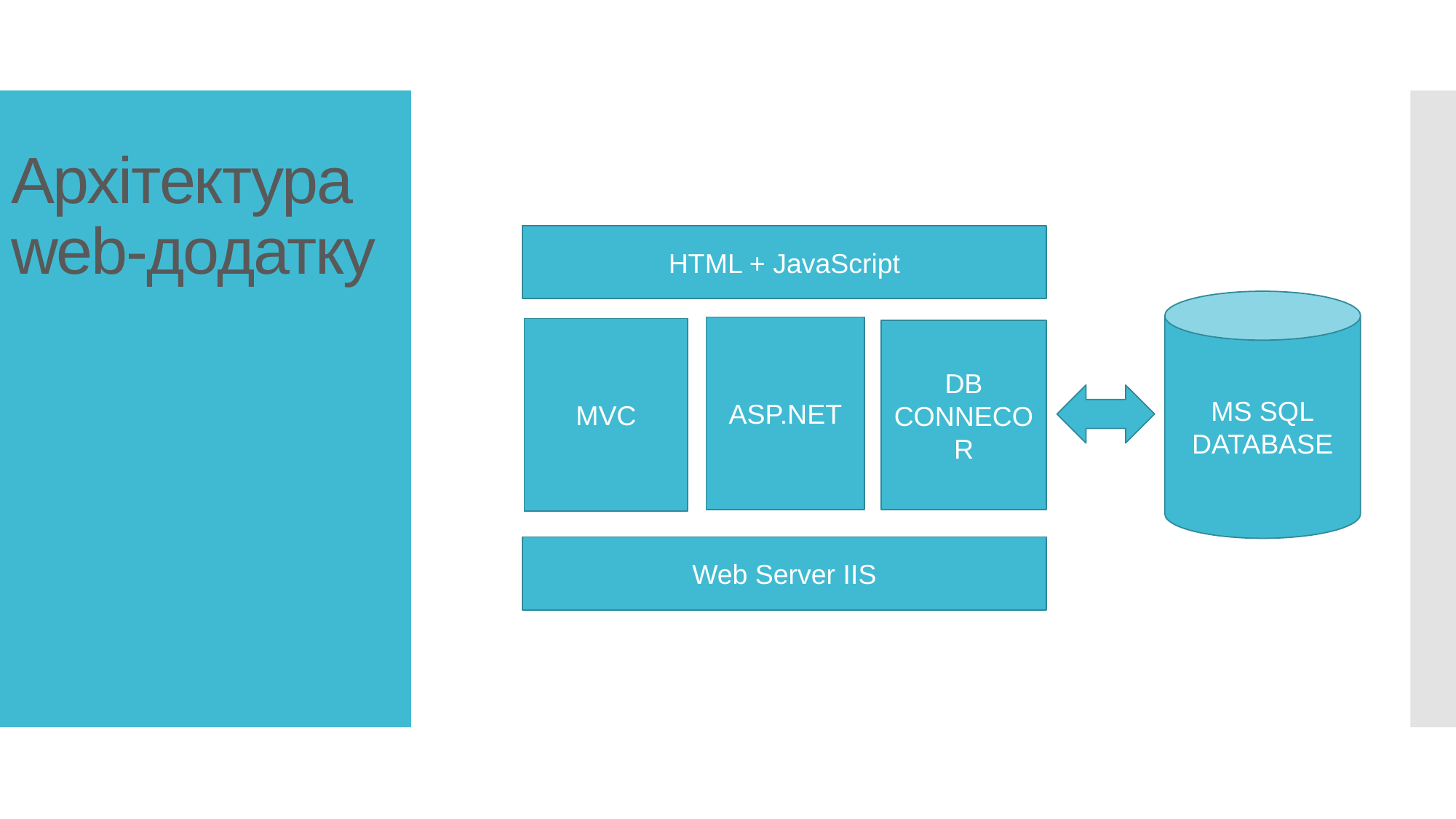

# Архітектура web-додатку
HTML + JavaScript
MS SQL
DATABASE
ASP.NET
MVC
DB
CONNECOR

Web Server IIS